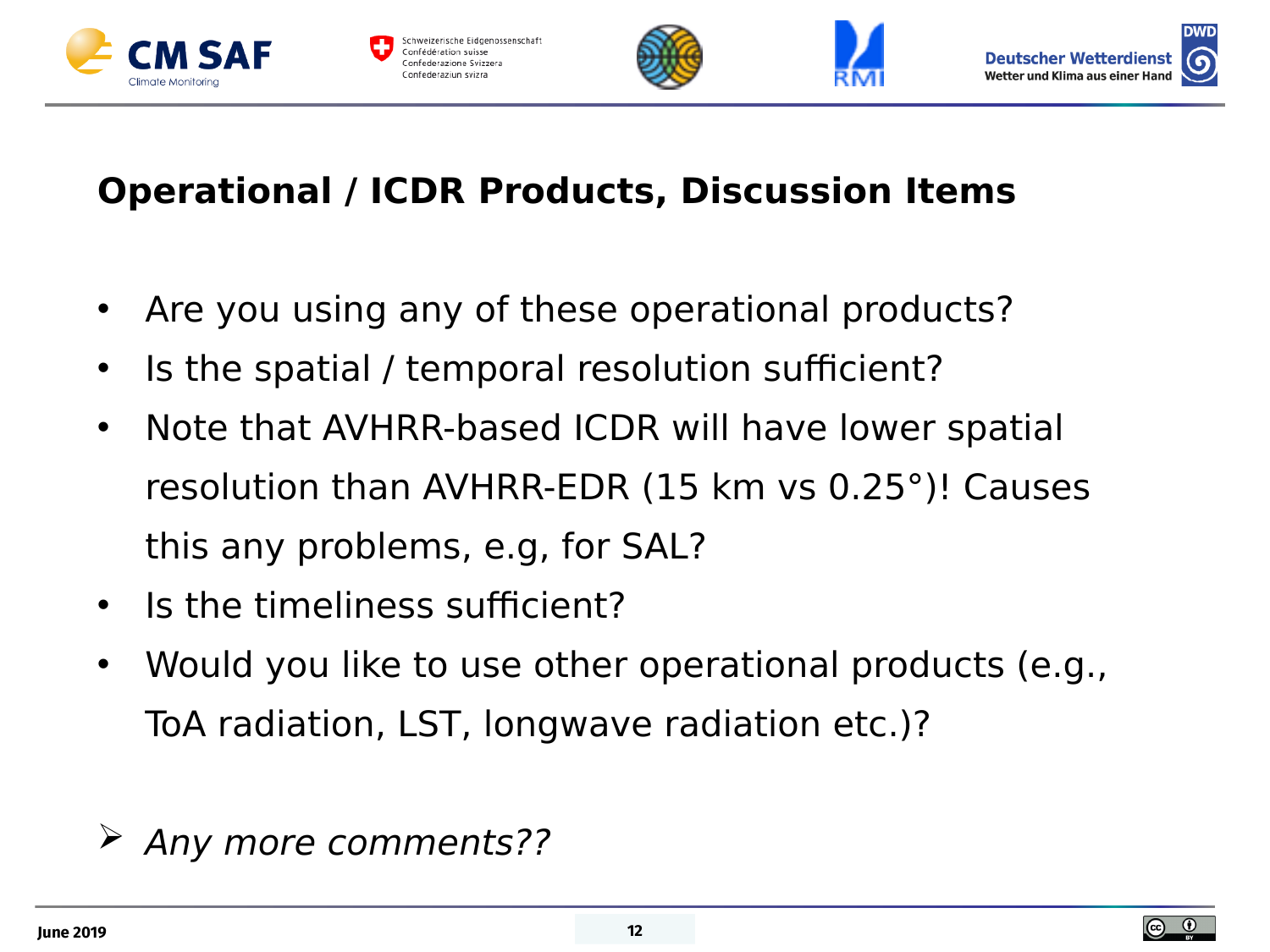

Operational / ICDR Products, Discussion Items

Are you using any of these operational products?
Is the spatial / temporal resolution sufficient?
Note that AVHRR-based ICDR will have lower spatial resolution than AVHRR-EDR (15 km vs 0.25°)! Causes this any problems, e.g, for SAL?
Is the timeliness sufficient?
Would you like to use other operational products (e.g., ToA radiation, LST, longwave radiation etc.)?

Any more comments??
12